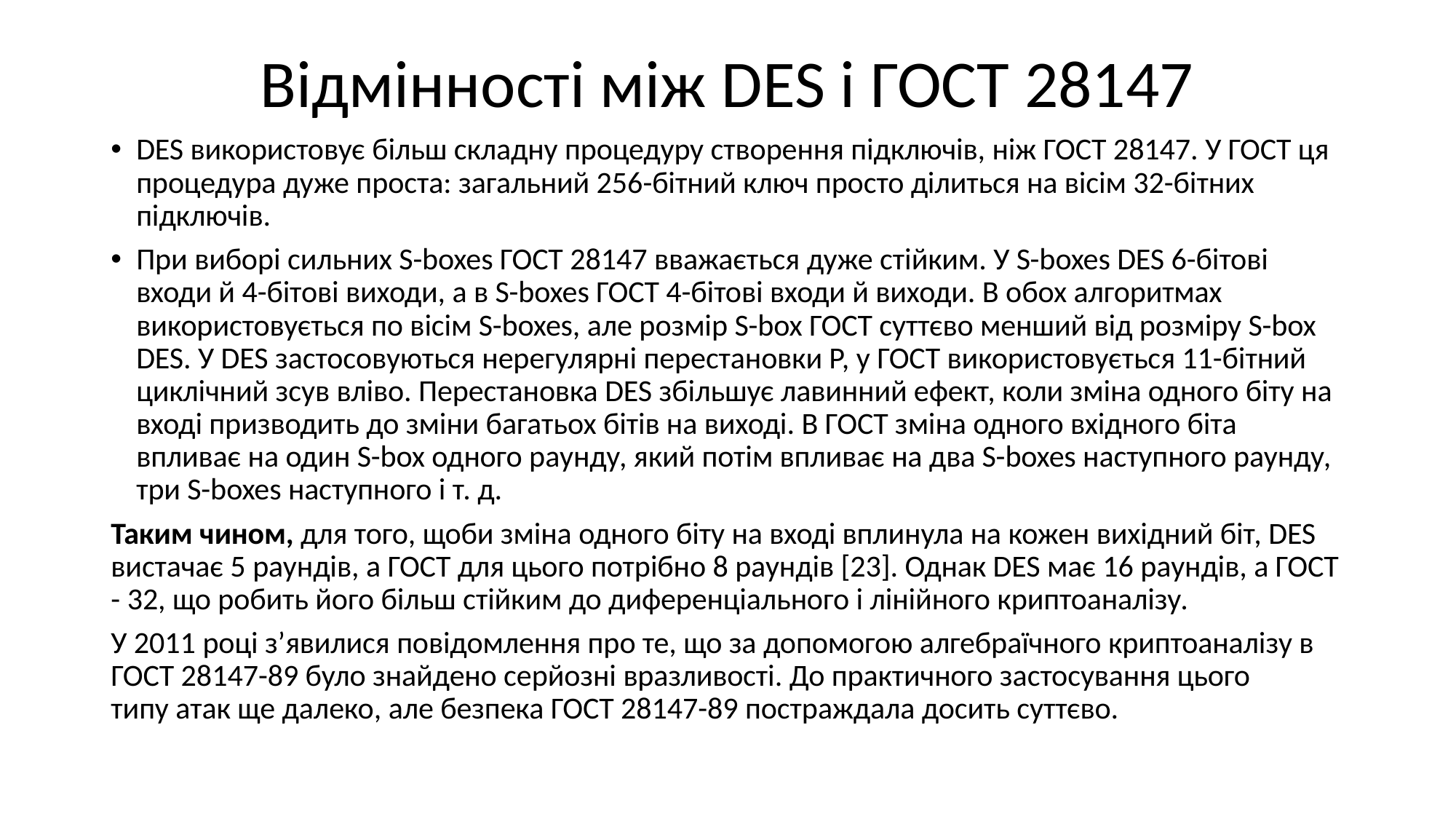

# Відмінності між DES і ГОСТ 28147
DES використовує більш складну процедуру створення підключів, ніж ГОСТ 28147. У ГОСТ ця процедура дуже проста: загальний 256-бітний ключ просто ділиться на вісім 32-бітних підключів.
При виборі сильних S-boxes ГОСТ 28147 вважається дуже стійким. У S-boxes DES 6-бітові входи й 4-бітові виходи, а в S-boxes ГОСТ 4-бітові входи й виходи. В обох алгоритмах використовується по вісім S-boxes, але розмір S-box ГОСТ суттєво менший від розміру S-box DES. У DES застосовуються нерегулярні перестановки Р, у ГОСТ використовується 11-бітний циклічний зсув вліво. Перестановка DES збільшує лавинний ефект, коли зміна одного біту на вході призводить до зміни багатьох бітів на виході. В ГОСТ зміна одного вхідного біта впливає на один S-box одного раунду, який потім впливає на два S-boxes наступного раунду, три S-boxes наступного і т. д.
Таким чином, для того, щоби зміна одного біту на вході вплинула на кожен вихідний біт, DES вистачає 5 раундів, а ГОСТ для цього потрібно 8 раундів [23]. Однак DES має 16 раундів, а ГОСТ - 32, що робить його більш стійким до диференціального і лінійного криптоаналізу.
У 2011 році з’явилися повідомлення про те, що за допомогою алгебраїчного криптоаналізу в ГОСТ 28147-89 було знайдено серйозні вразливості. До практичного застосування цього
типу атак ще далеко, але безпека ГОСТ 28147-89 постраждала досить суттєво.